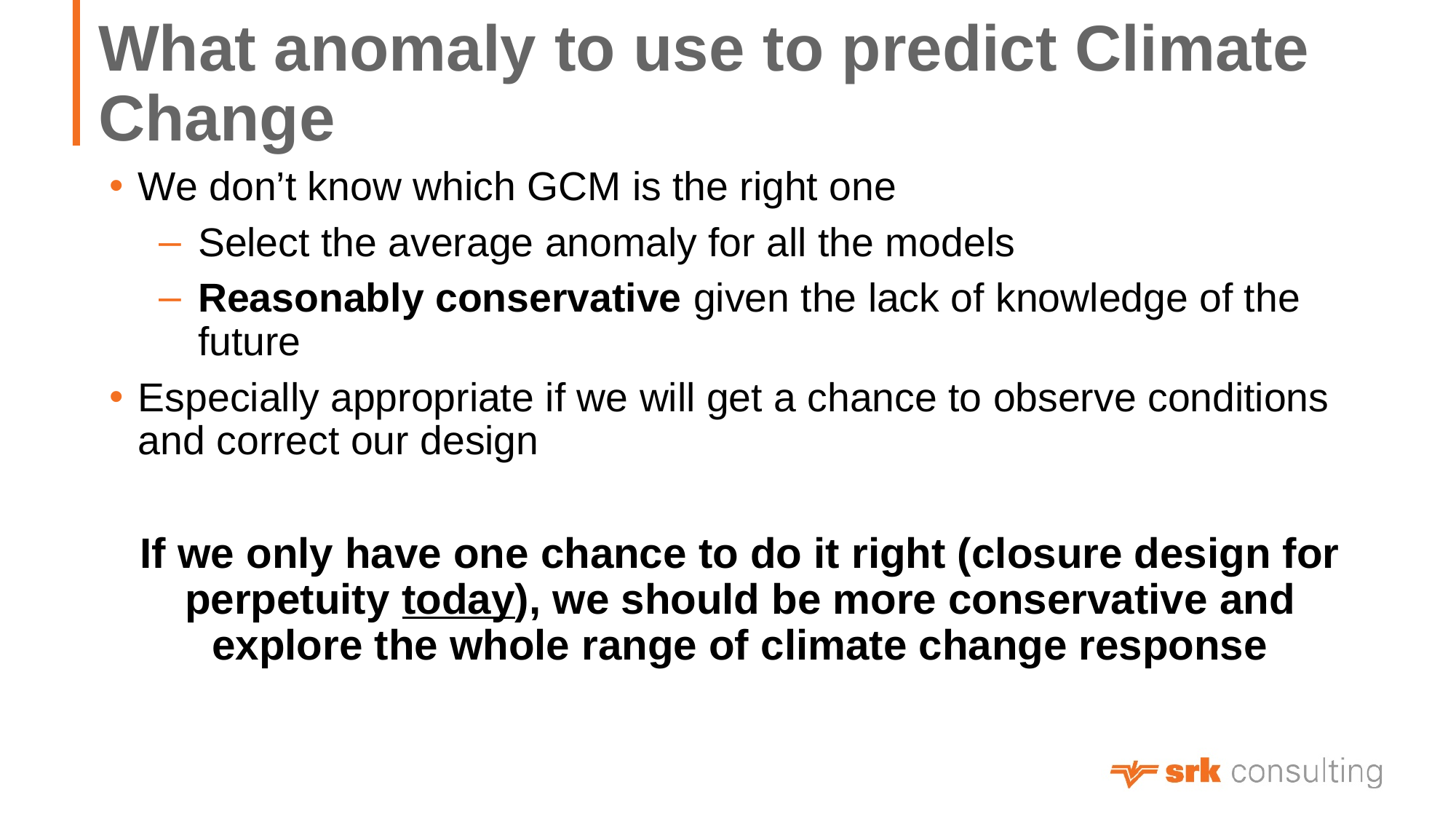

# What anomaly to use to predict Climate Change
We don’t know which GCM is the right one
Select the average anomaly for all the models
Reasonably conservative given the lack of knowledge of the future
Especially appropriate if we will get a chance to observe conditions and correct our design

If we only have one chance to do it right (closure design for perpetuity today), we should be more conservative and explore the whole range of climate change response